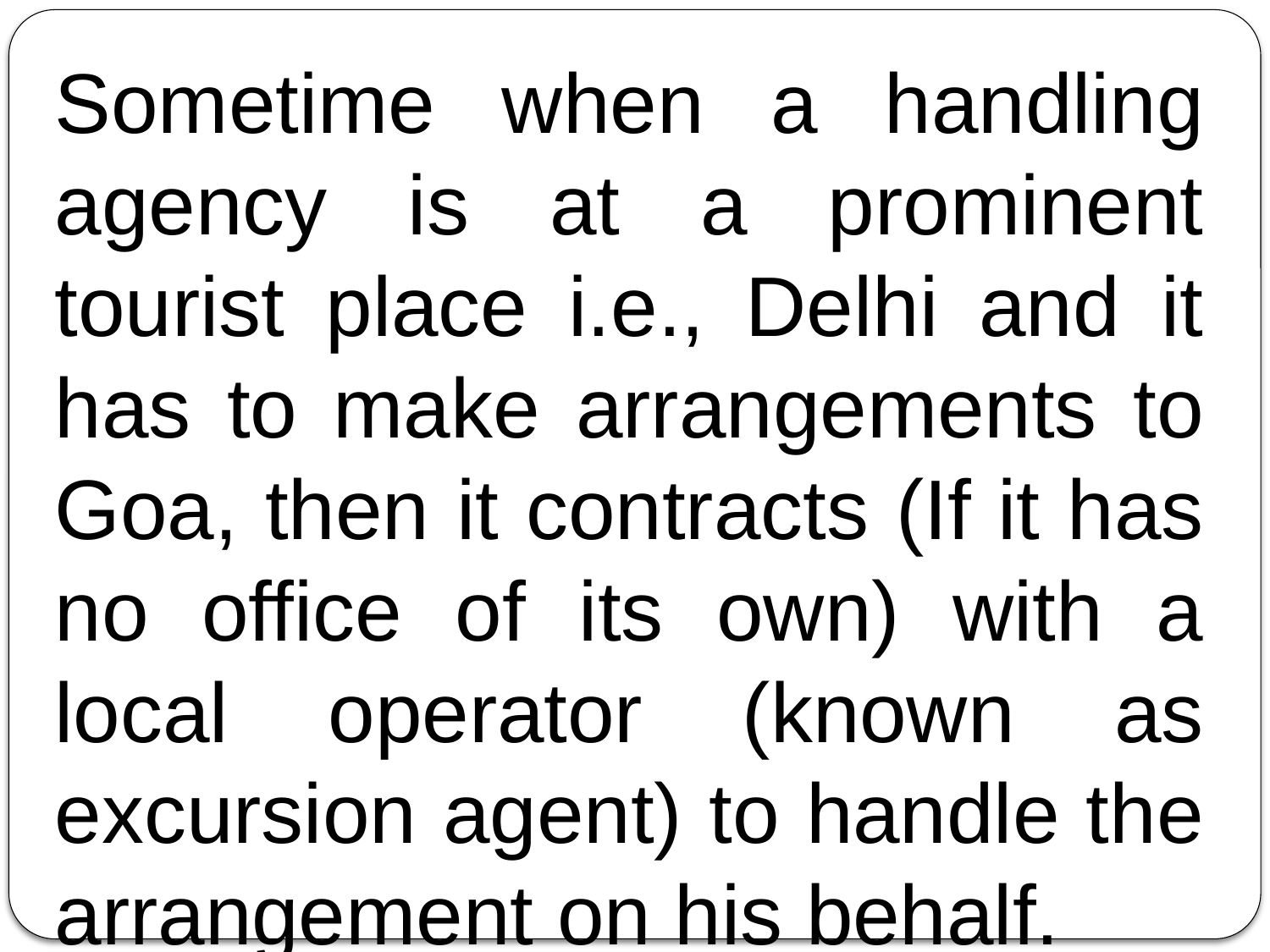

Sometime when a handling agency is at a prominent tourist place i.e., Delhi and it has to make arrangements to Goa, then it contracts (If it has no office of its own) with a local operator (known as excursion agent) to handle the arrangement on his behalf.